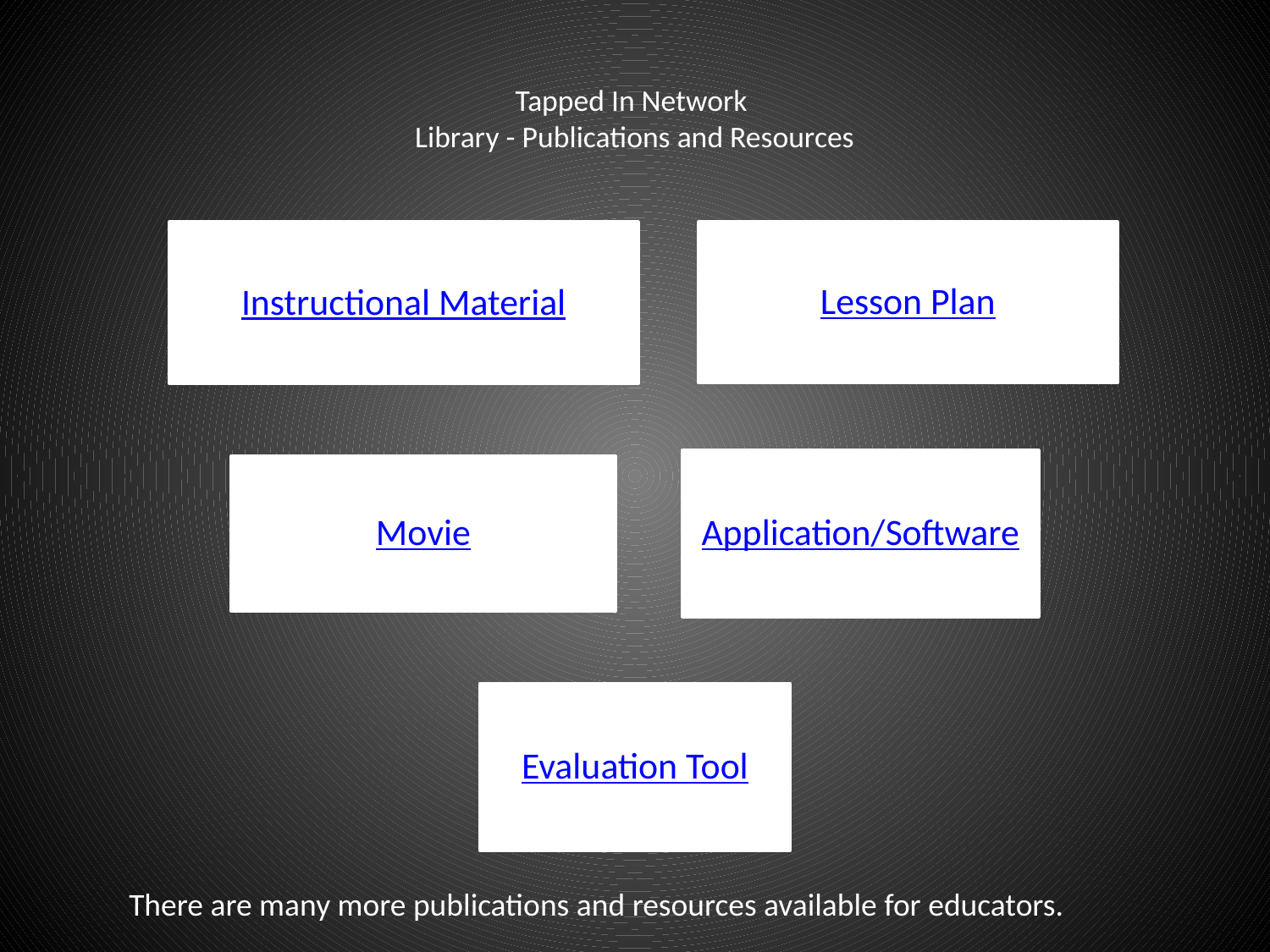

# Tapped In Network Library - Publications and Resources
Instructional Material
Lesson Plan
Movie
Application/Software
Evaluation Tool
There are many more publications and resources available for educators.